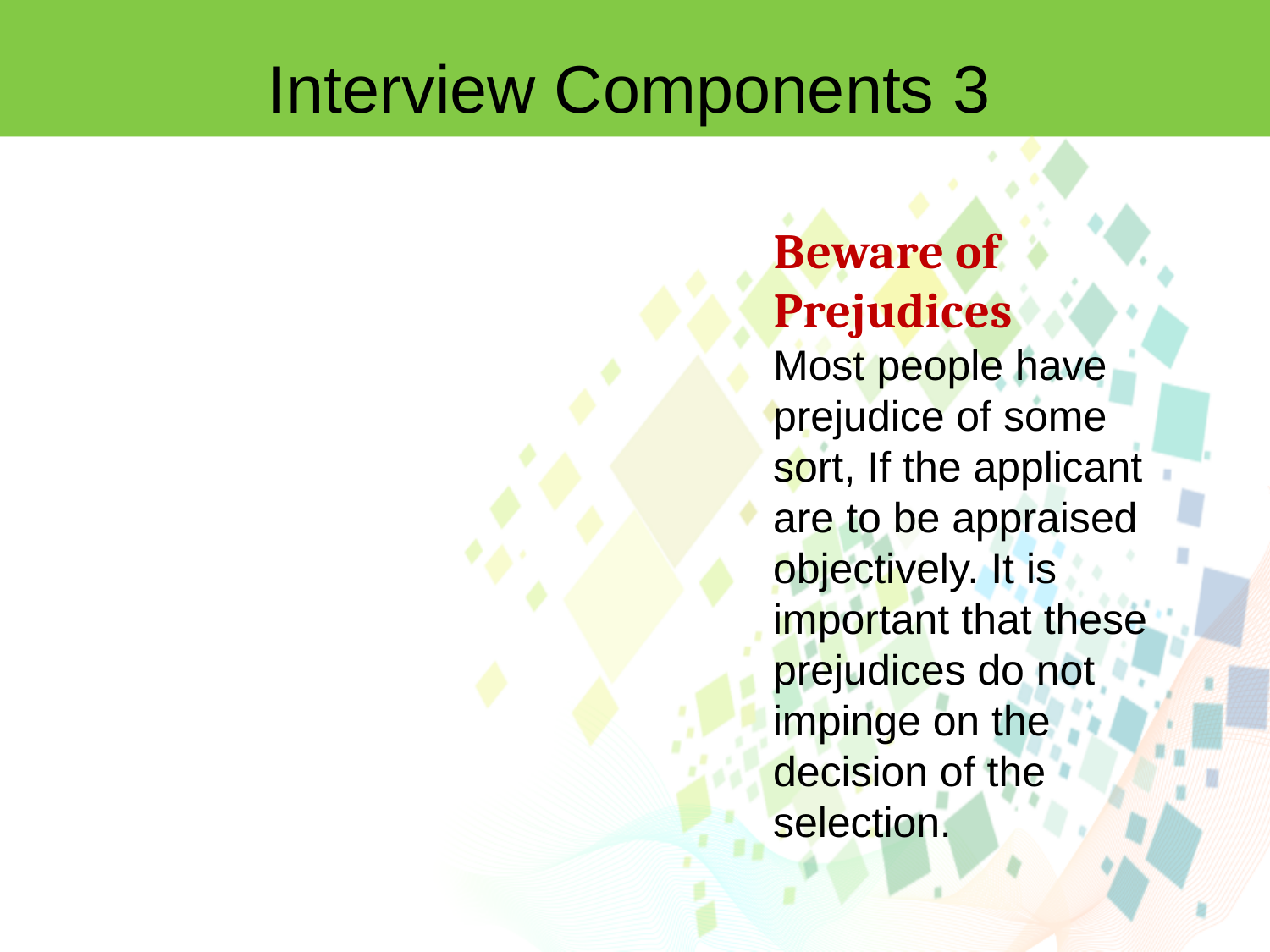

Interview Components 3
Beware of Prejudices
Most people have prejudice of some sort, If the applicant are to be appraised objectively. It is important that these prejudices do not impinge on the decision of the selection.